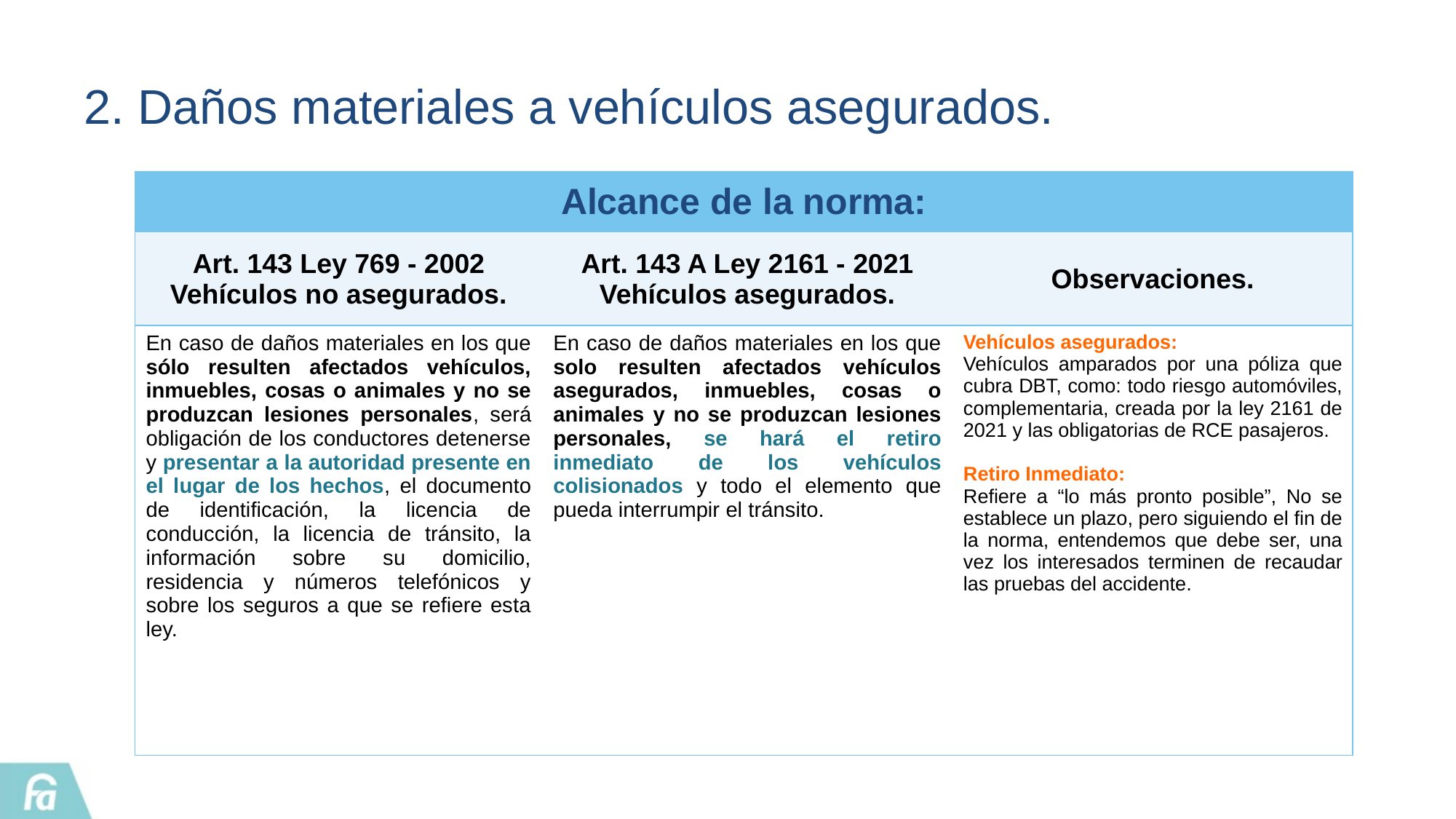

2. Daños materiales a vehículos asegurados.
| Alcance de la norma: | Alcance de la norma |  |
| --- | --- | --- |
| Art. 143 Ley 769 - 2002 Vehículos no asegurados. | Art. 143 A Ley 2161 - 2021 Vehículos asegurados. | Observaciones. |
| En caso de daños materiales en los que sólo resulten afectados vehículos, inmuebles, cosas o animales y no se produzcan lesiones personales, será obligación de los conductores detenerse y presentar a la autoridad presente en el lugar de los hechos, el documento de identificación, la licencia de conducción, la licencia de tránsito, la información sobre su domicilio, residencia y números telefónicos y sobre los seguros a que se refiere esta ley. | En caso de daños materiales en los que solo resulten afectados vehículos asegurados, inmuebles, cosas o animales y no se produzcan lesiones personales, se hará el retiro inmediato de los vehículos colisionados y todo el elemento que pueda interrumpir el tránsito. | Vehículos asegurados: Vehículos amparados por una póliza que cubra DBT, como: todo riesgo automóviles, complementaria, creada por la ley 2161 de 2021 y las obligatorias de RCE pasajeros. Retiro Inmediato: Refiere a “lo más pronto posible”, No se establece un plazo, pero siguiendo el fin de la norma, entendemos que debe ser, una vez los interesados terminen de recaudar las pruebas del accidente. |